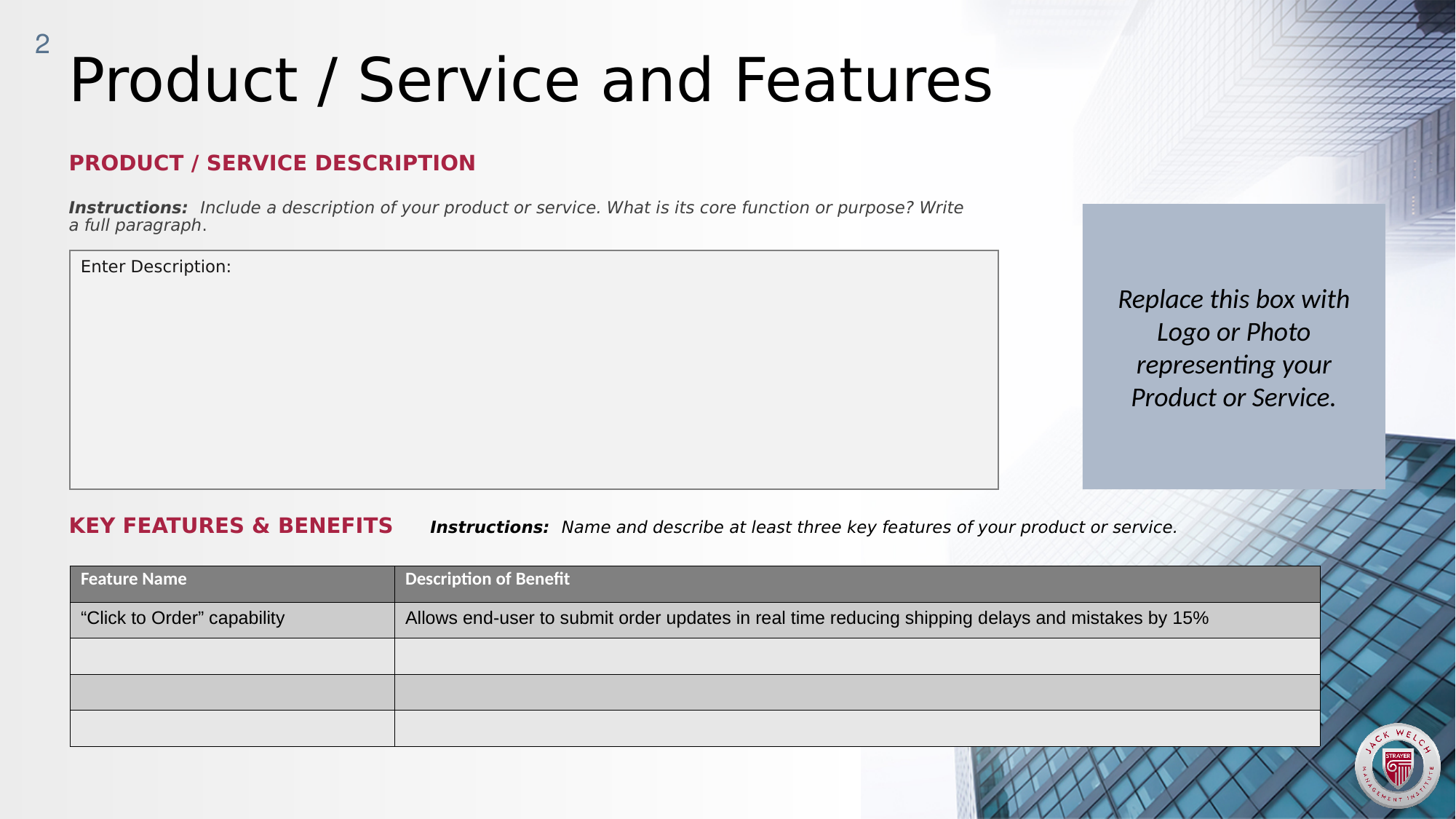

2
Product / Service and Features
PRODUCT / SERVICE DESCRIPTION
Instructions:  Include a description of your product or service. What is its core function or purpose? Write a full paragraph.

Replace this box with Logo or Photo representing your Product or Service.
Enter Description:
KEY FEATURES & BENEFITS
Instructions:  Name and describe at least three key features of your product or service.
| Feature Name | Description of Benefit |
| --- | --- |
| “Click to Order” capability | Allows end-user to submit order updates in real time reducing shipping delays and mistakes by 15% |
|  |  |
|  |  |
|  |  |